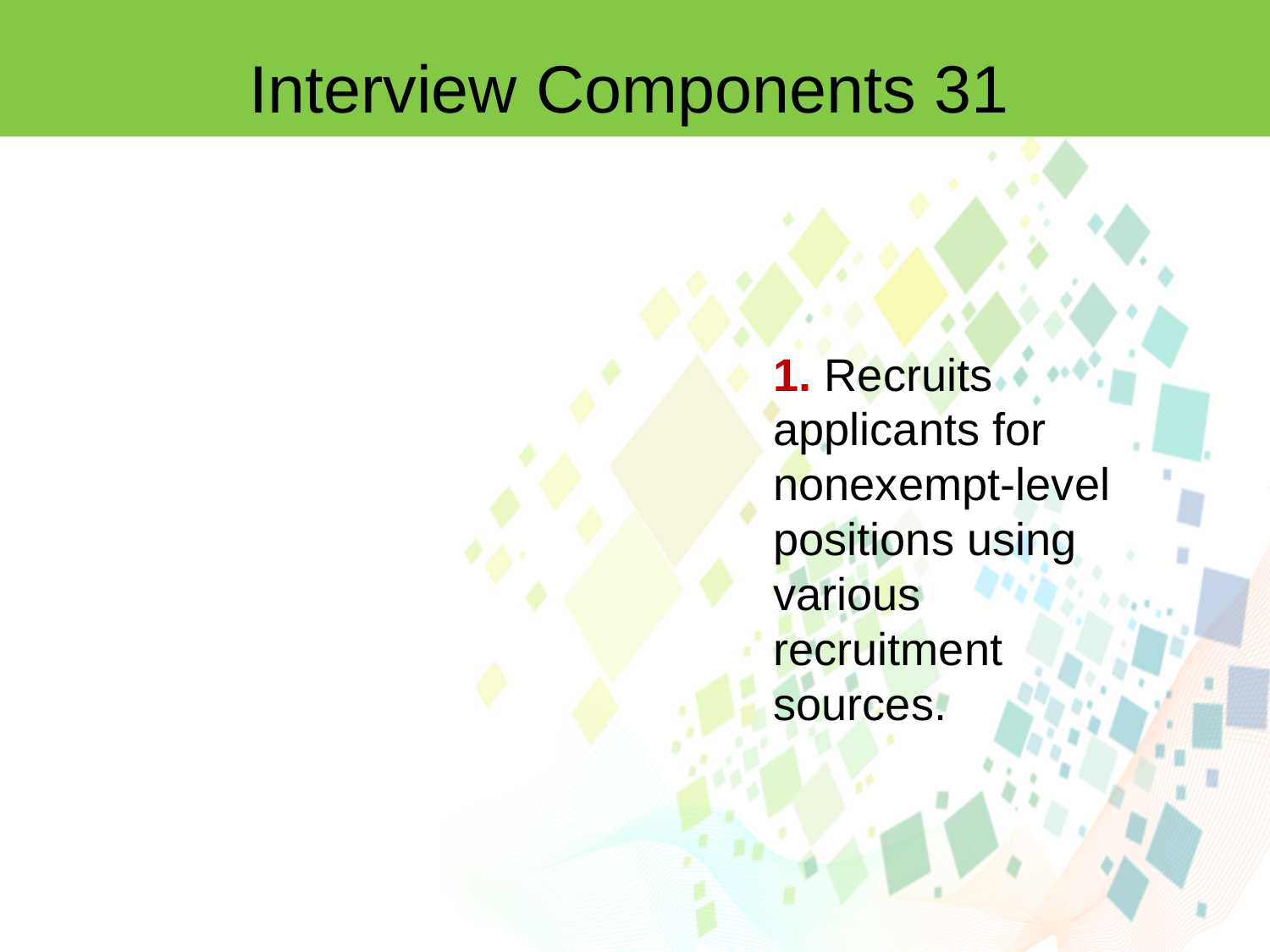

Interview Components 31
1. Recruits applicants for nonexempt-level positions using various recruitment
sources.